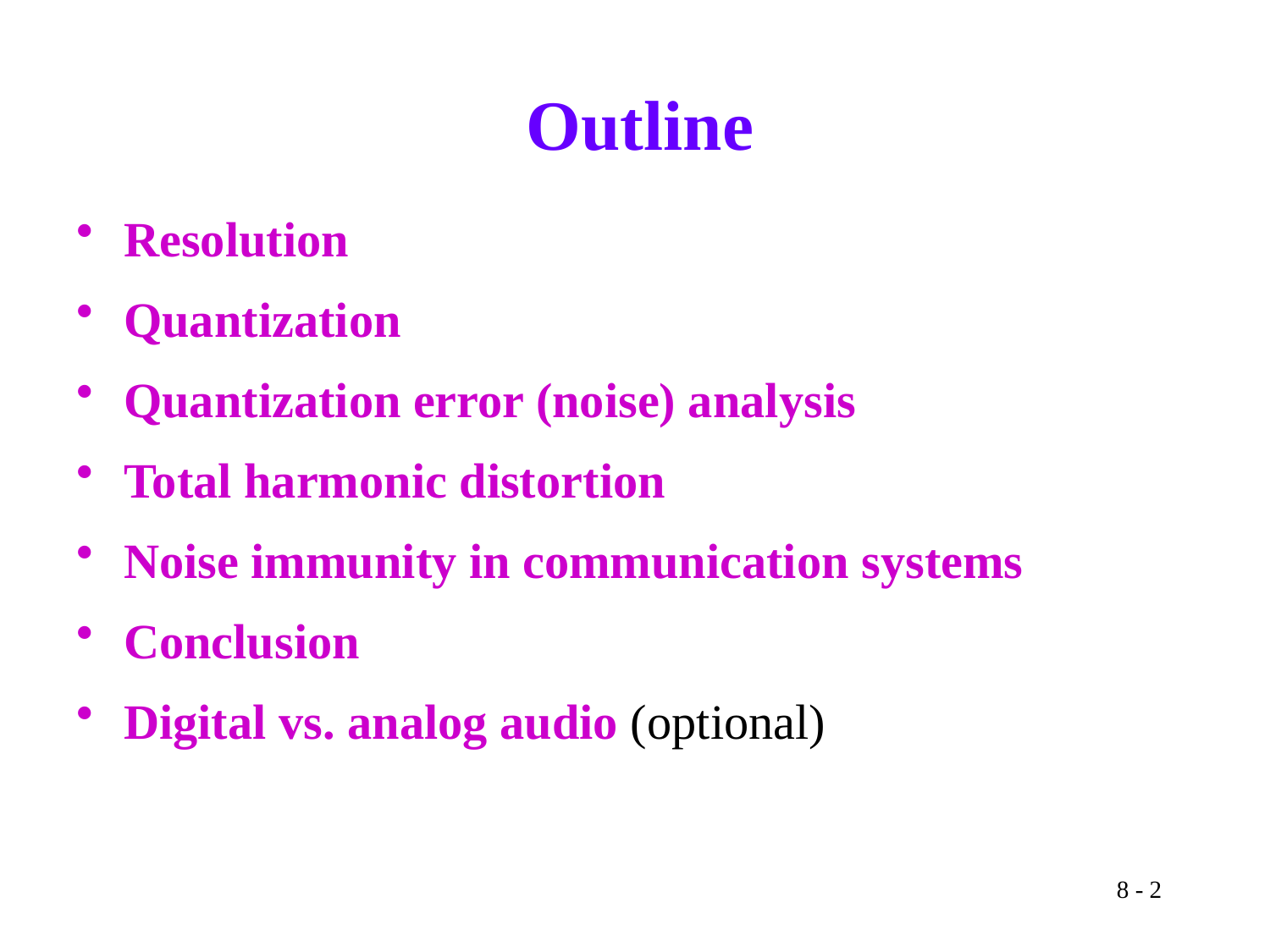

# Outline
Resolution
Quantization
Quantization error (noise) analysis
Total harmonic distortion
Noise immunity in communication systems
Conclusion
Digital vs. analog audio (optional)
8 - 2